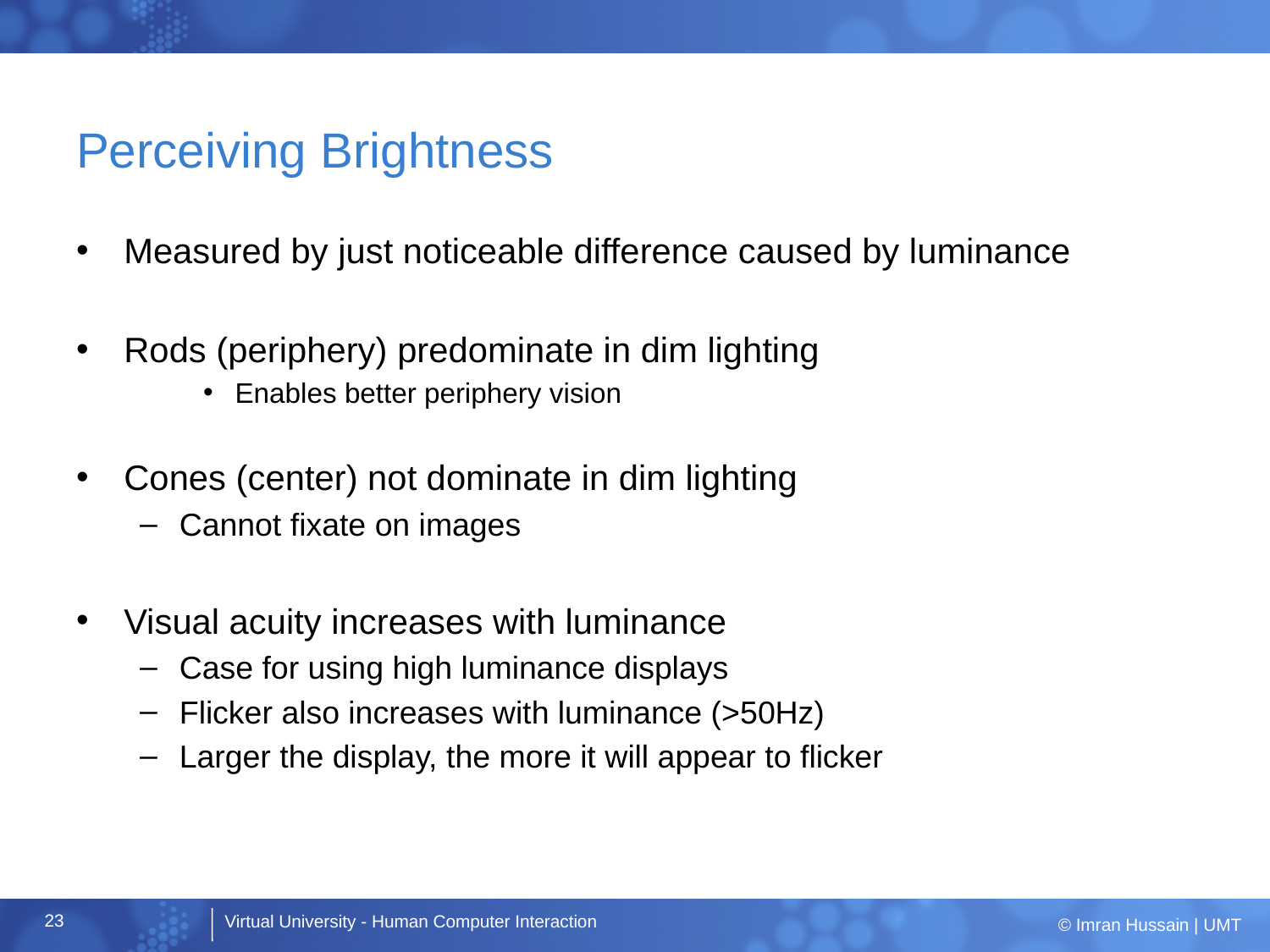

# Perceiving Brightness
Measured by just noticeable difference caused by luminance

Rods (periphery) predominate in dim lighting
Enables better periphery vision

Cones (center) not dominate in dim lighting
Cannot fixate on images

Visual acuity increases with luminance
Case for using high luminance displays
Flicker also increases with luminance (>50Hz)
Larger the display, the more it will appear to flicker